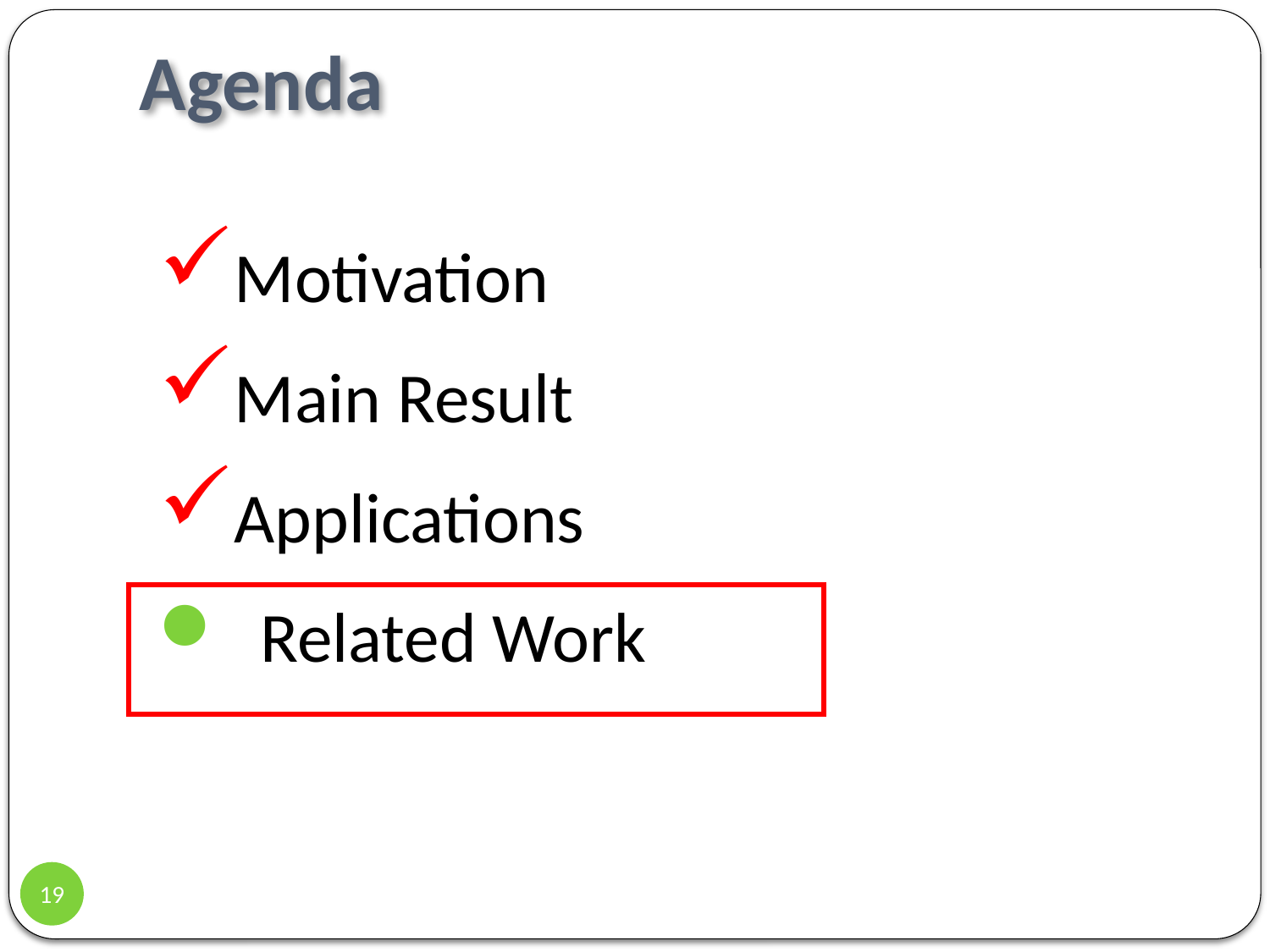

# Agenda
Motivation
Main Result
Applications
  Related Work

19